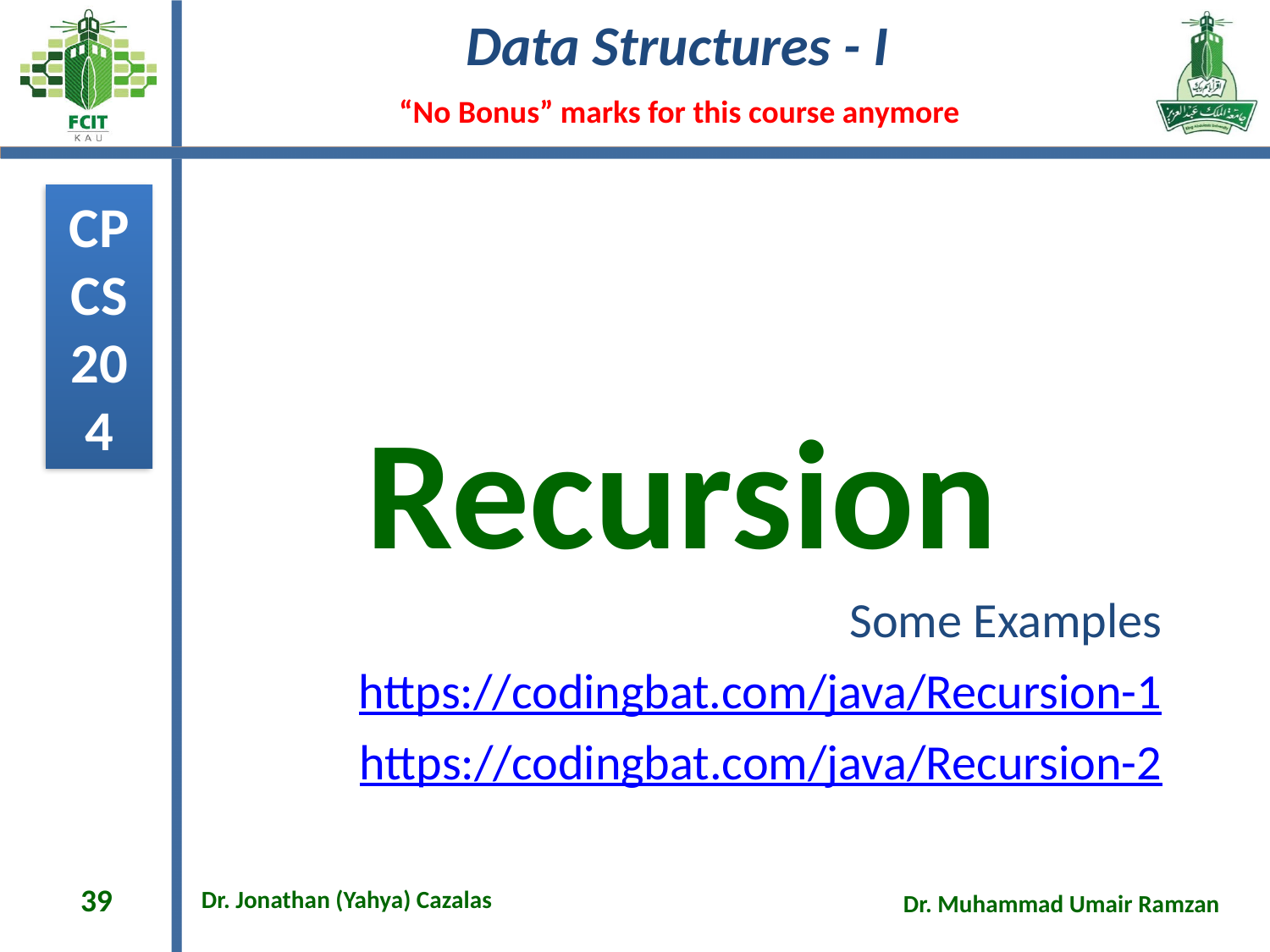

# Recursion
Some Examples
https://codingbat.com/java/Recursion-1
https://codingbat.com/java/Recursion-2
39